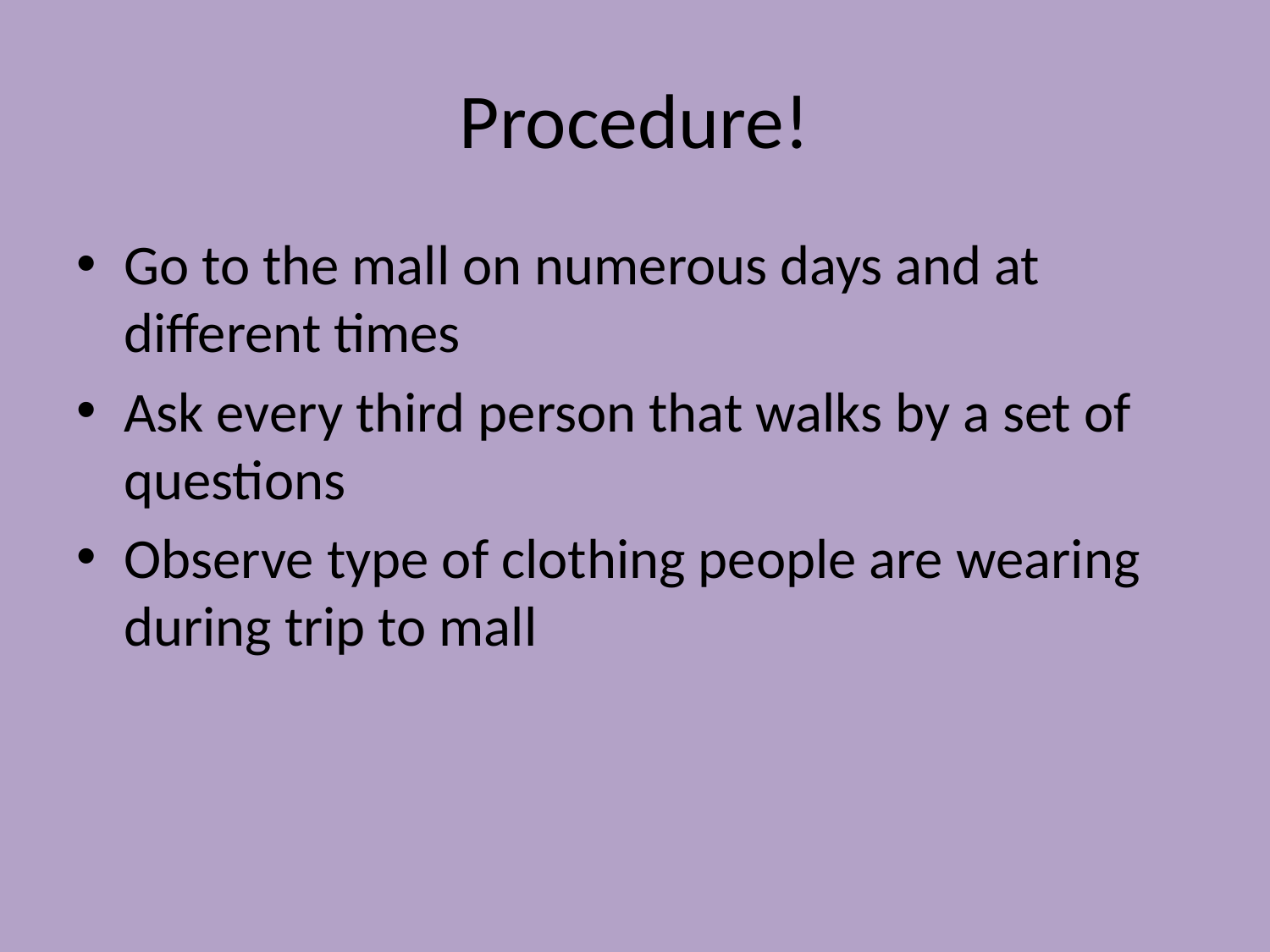

# Procedure!
Go to the mall on numerous days and at different times
Ask every third person that walks by a set of questions
Observe type of clothing people are wearing during trip to mall